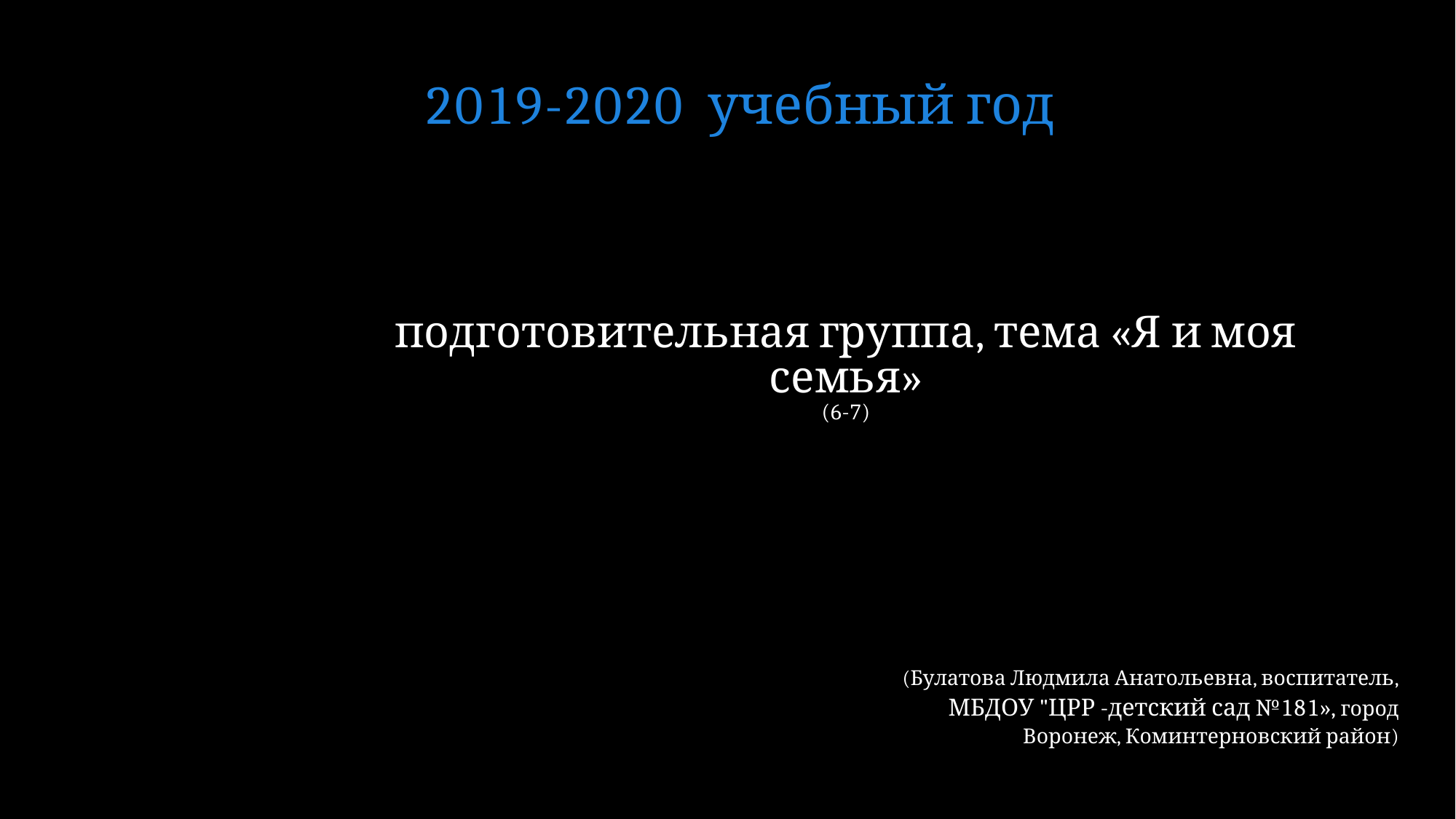

2019-2020  учебный год
# подготовительная группа, тема «Я и моя семья» (6-7)

(Булатова Людмила Анатольевна, воспитатель, МБДОУ "ЦРР -детский сад №181», город Воронеж, Коминтерновский район)